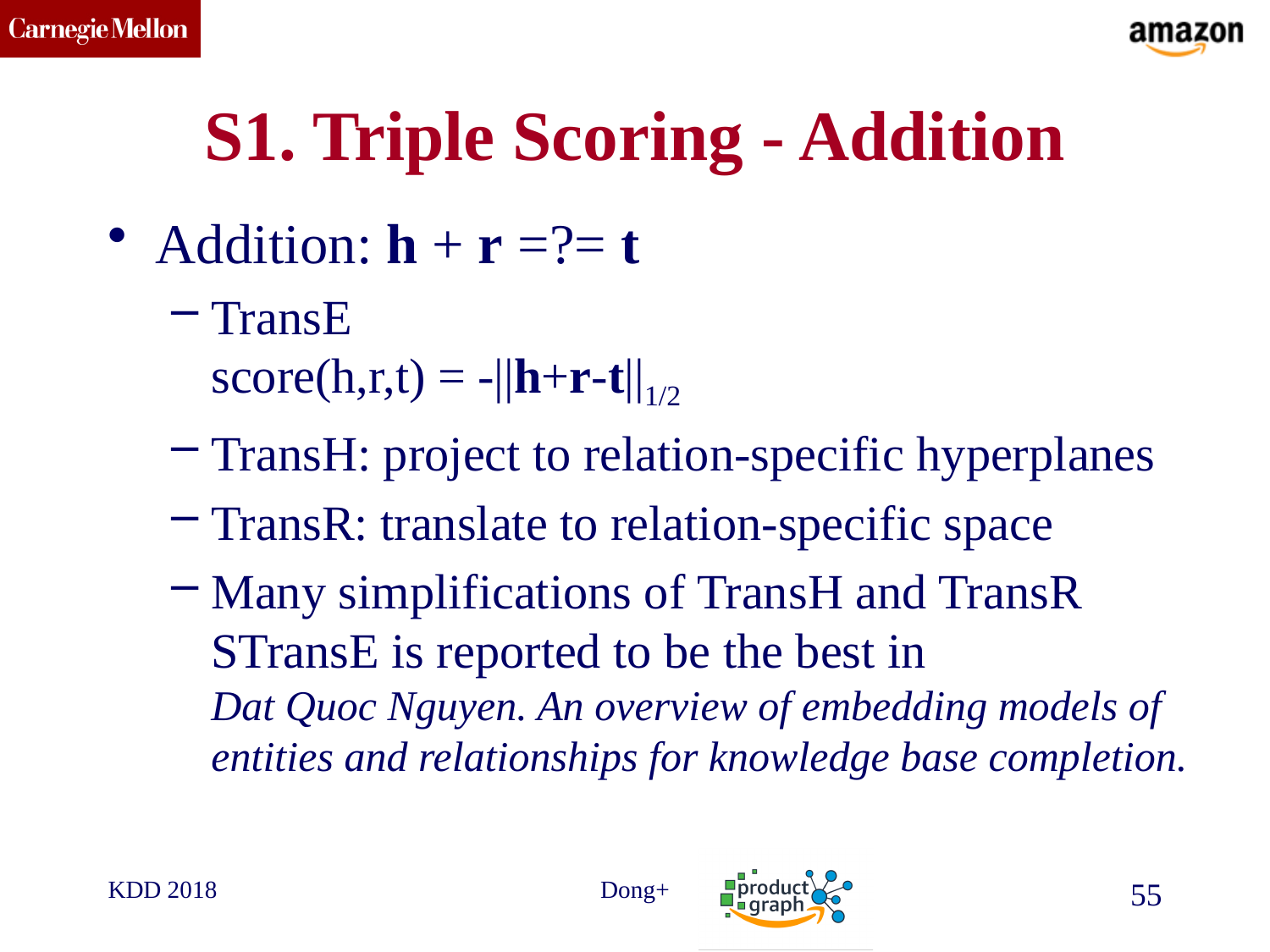

# S1. Triple Scoring - Addition
Addition: h + r =?= t
TransE
score(h,r,t) = -||h+r-t||1/2
TransH: project to relation-specific hyperplanes
TransR: translate to relation-specific space
Many simplifications of TransH and TransR
STransE is reported to be the best in
Dat Quoc Nguyen. An overview of embedding models of entities and relationships for knowledge base completion.

KDD 2018
Dong+
55